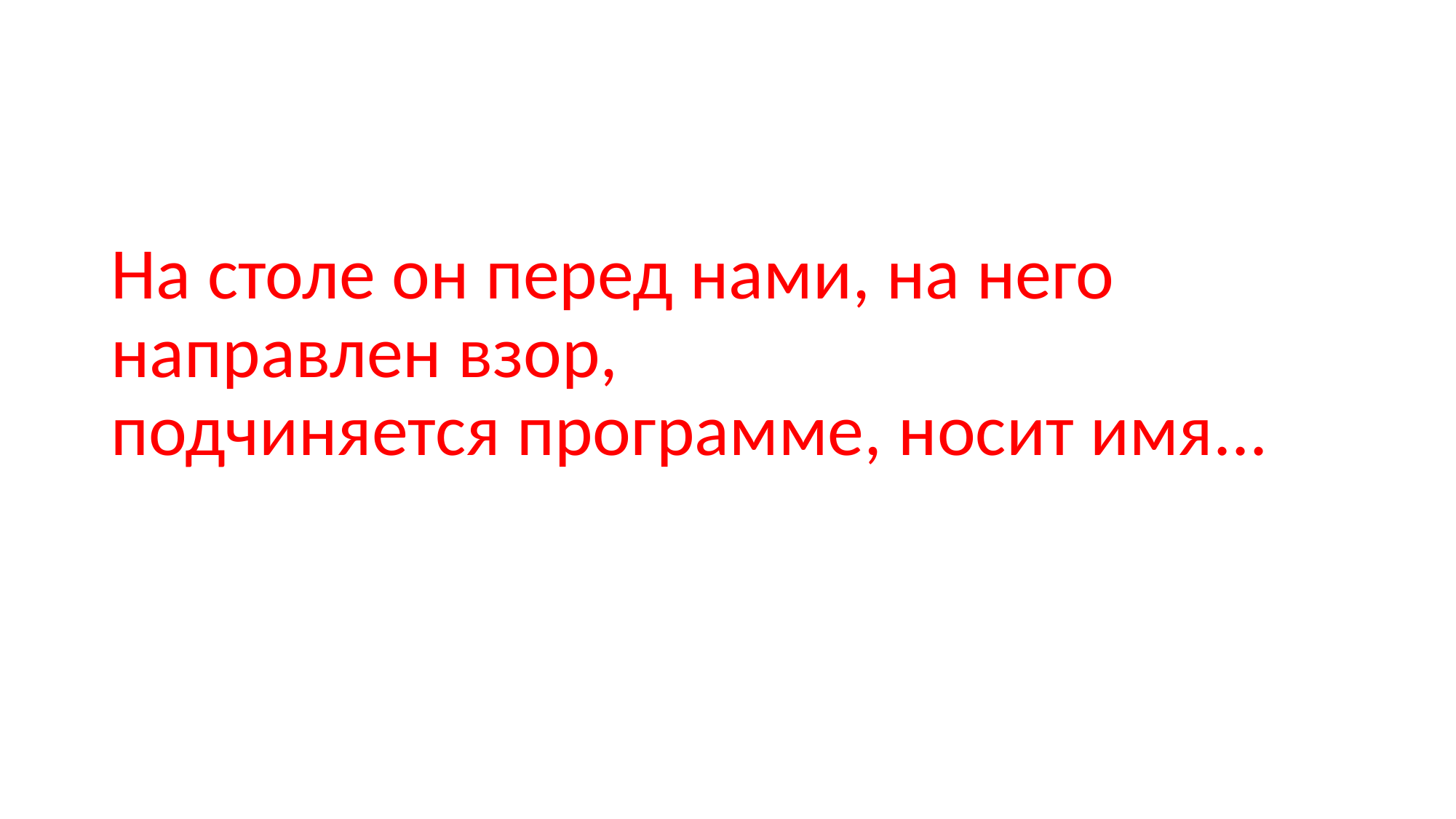

# На столе он перед нами, на него направлен взор, подчиняется программе, носит имя...